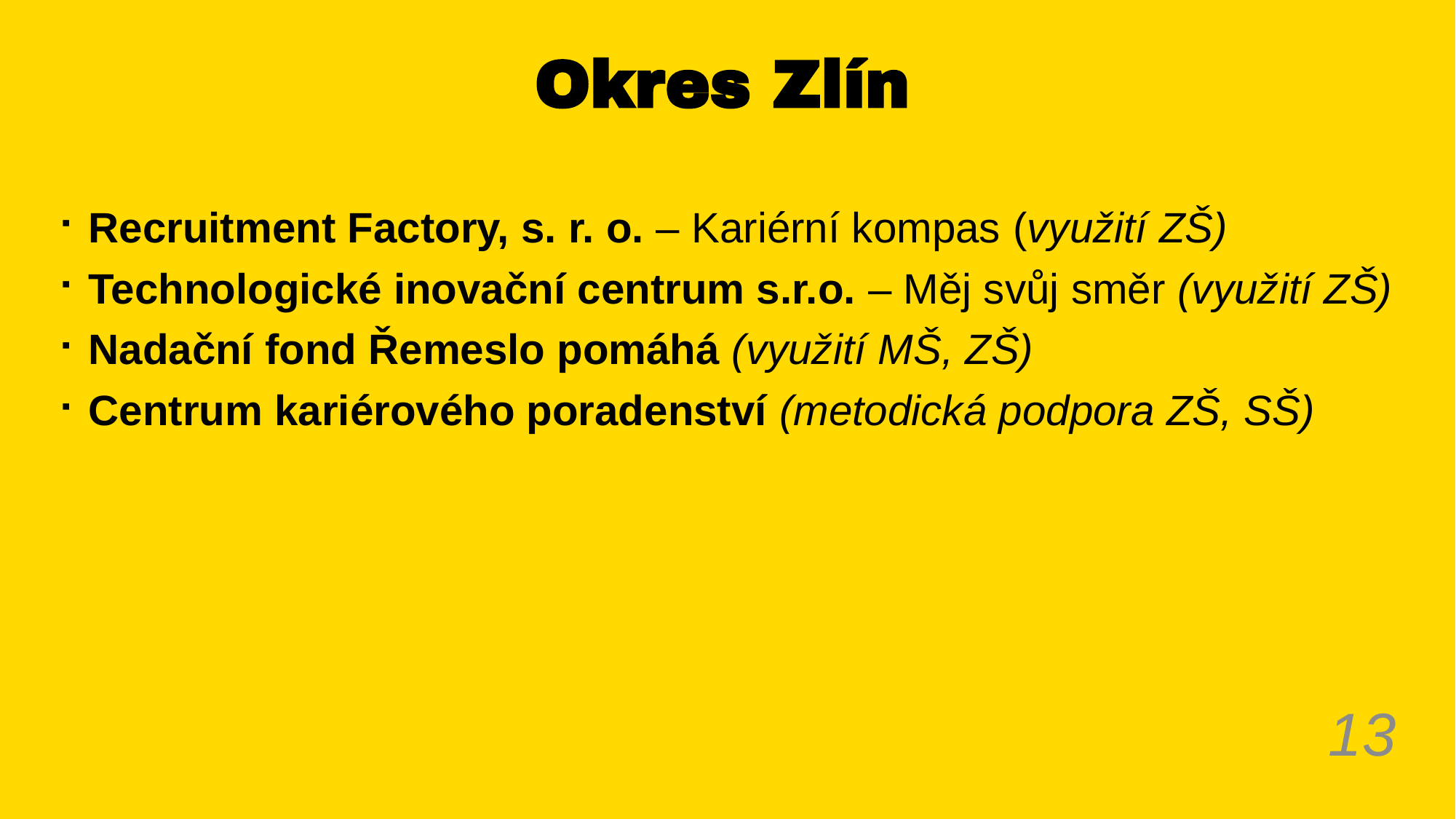

# Okres Zlín
Recruitment Factory, s. r. o. – Kariérní kompas (využití ZŠ)
Technologické inovační centrum s.r.o. – Měj svůj směr (využití ZŠ)
Nadační fond Řemeslo pomáhá (využití MŠ, ZŠ)
Centrum kariérového poradenství (metodická podpora ZŠ, SŠ)

13